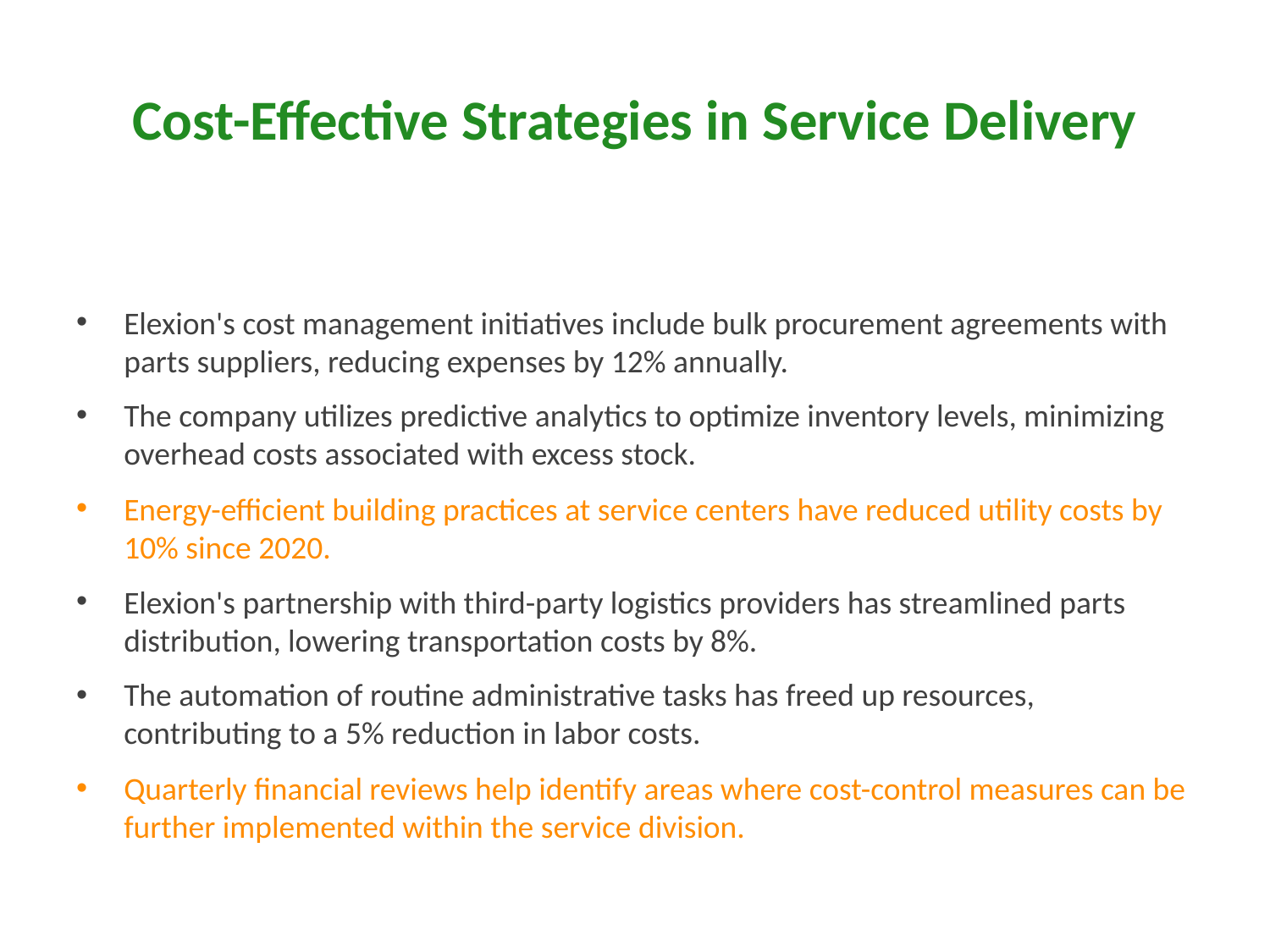

# Cost-Effective Strategies in Service Delivery

Elexion's cost management initiatives include bulk procurement agreements with parts suppliers, reducing expenses by 12% annually.
The company utilizes predictive analytics to optimize inventory levels, minimizing overhead costs associated with excess stock.
Energy-efficient building practices at service centers have reduced utility costs by 10% since 2020.
Elexion's partnership with third-party logistics providers has streamlined parts distribution, lowering transportation costs by 8%.
The automation of routine administrative tasks has freed up resources, contributing to a 5% reduction in labor costs.
Quarterly financial reviews help identify areas where cost-control measures can be further implemented within the service division.